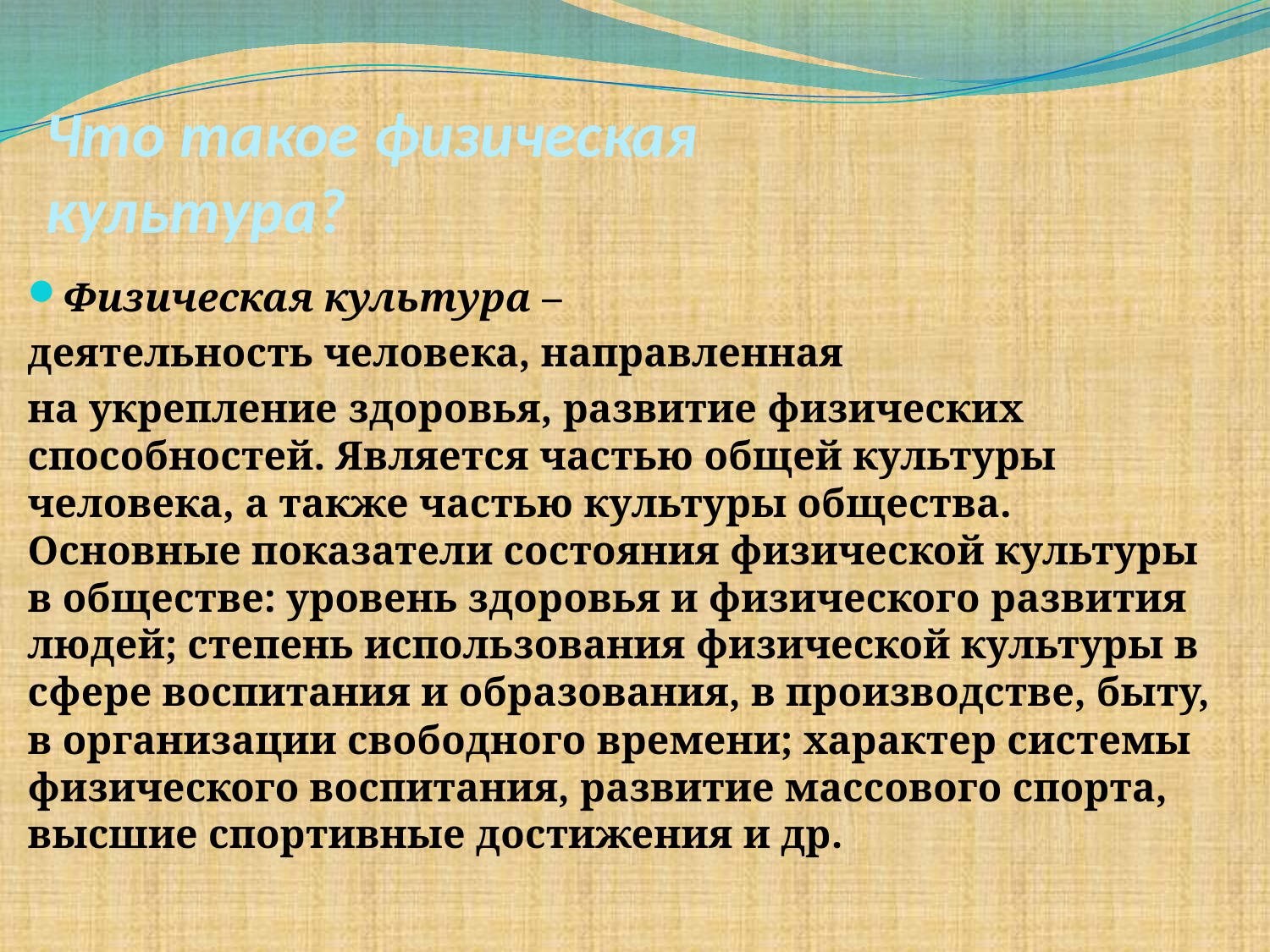

# Что такое физическая культура?
Физическая культура –
деятельность человека, направленная
на укрепление здоровья, развитие физических способностей. Является частью общей культуры человека, а также частью культуры общества. Основные показатели состояния физической культуры в обществе: уровень здоровья и физического развития людей; степень использования физической культуры в сфере воспитания и образования, в производстве, быту, в организации свободного времени; характер системы физического воспитания, развитие массового спорта, высшие спортивные достижения и др.